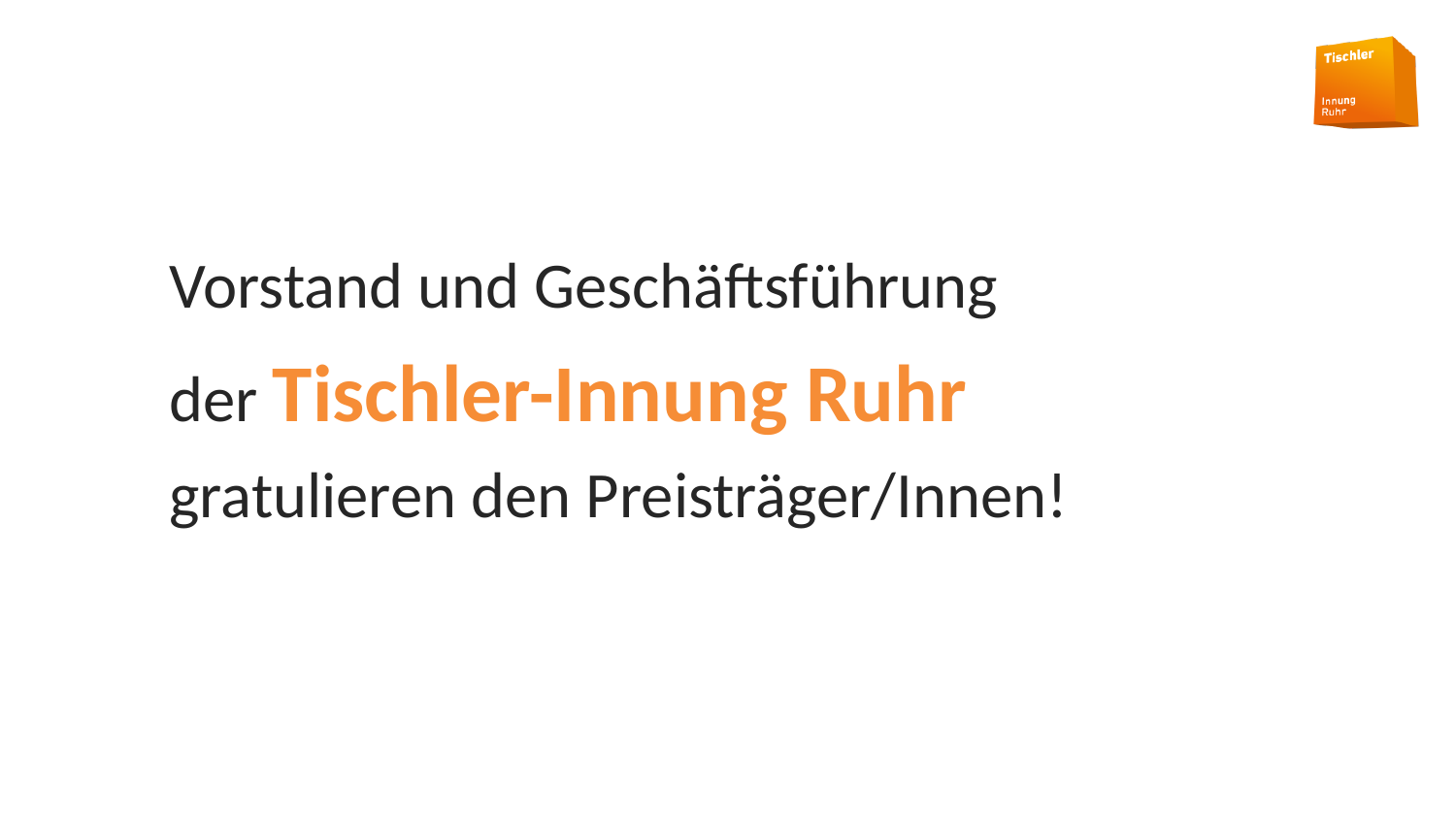

# Vorstand und Geschäftsführung der Tischler-Innung Ruhr gratulieren den Preisträger/Innen!